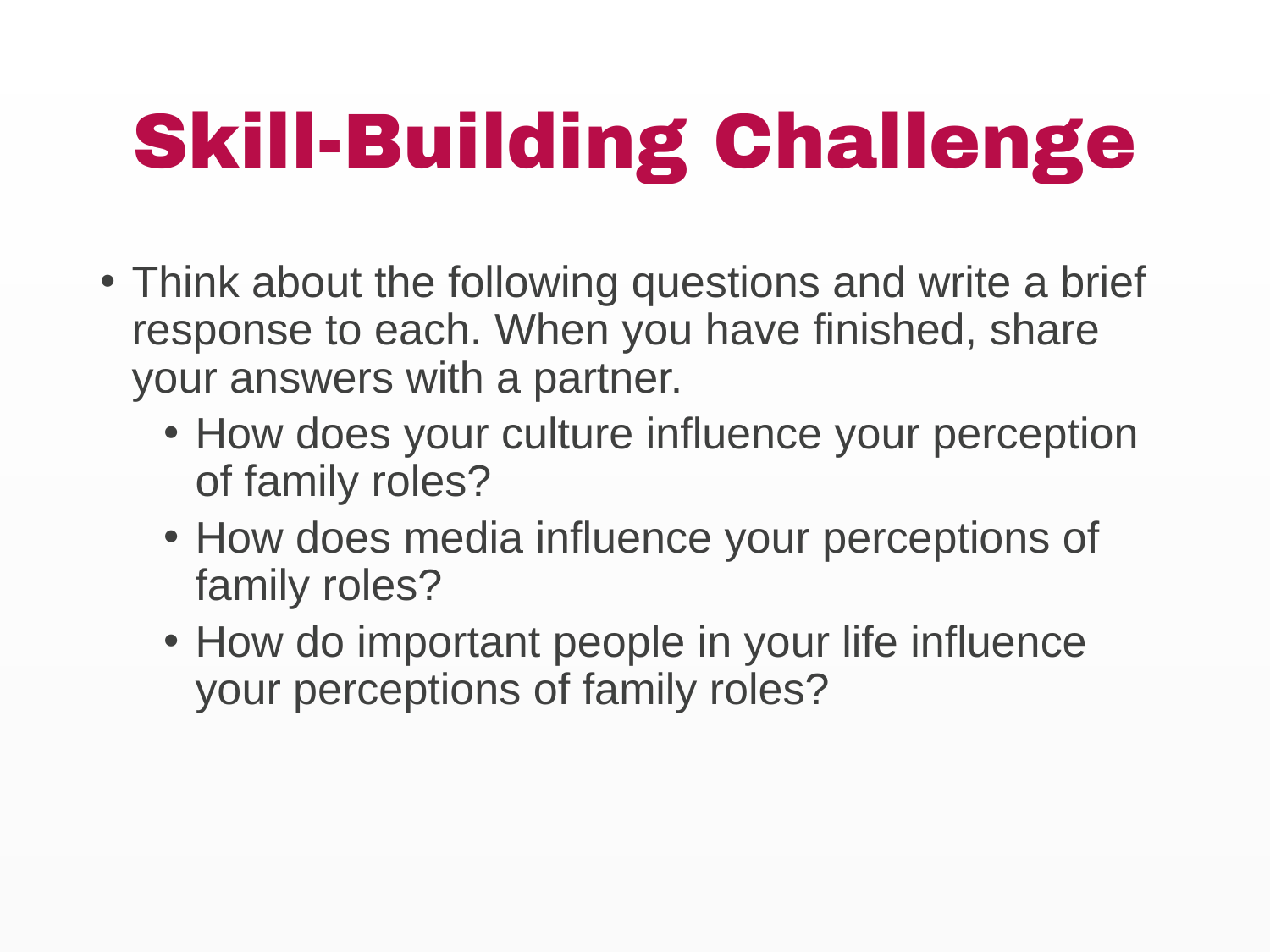

# Skill-Building Challenge
Think about the following questions and write a brief response to each. When you have finished, share your answers with a partner.
How does your culture influence your perception of family roles?
How does media influence your perceptions of family roles?
How do important people in your life influence your perceptions of family roles?